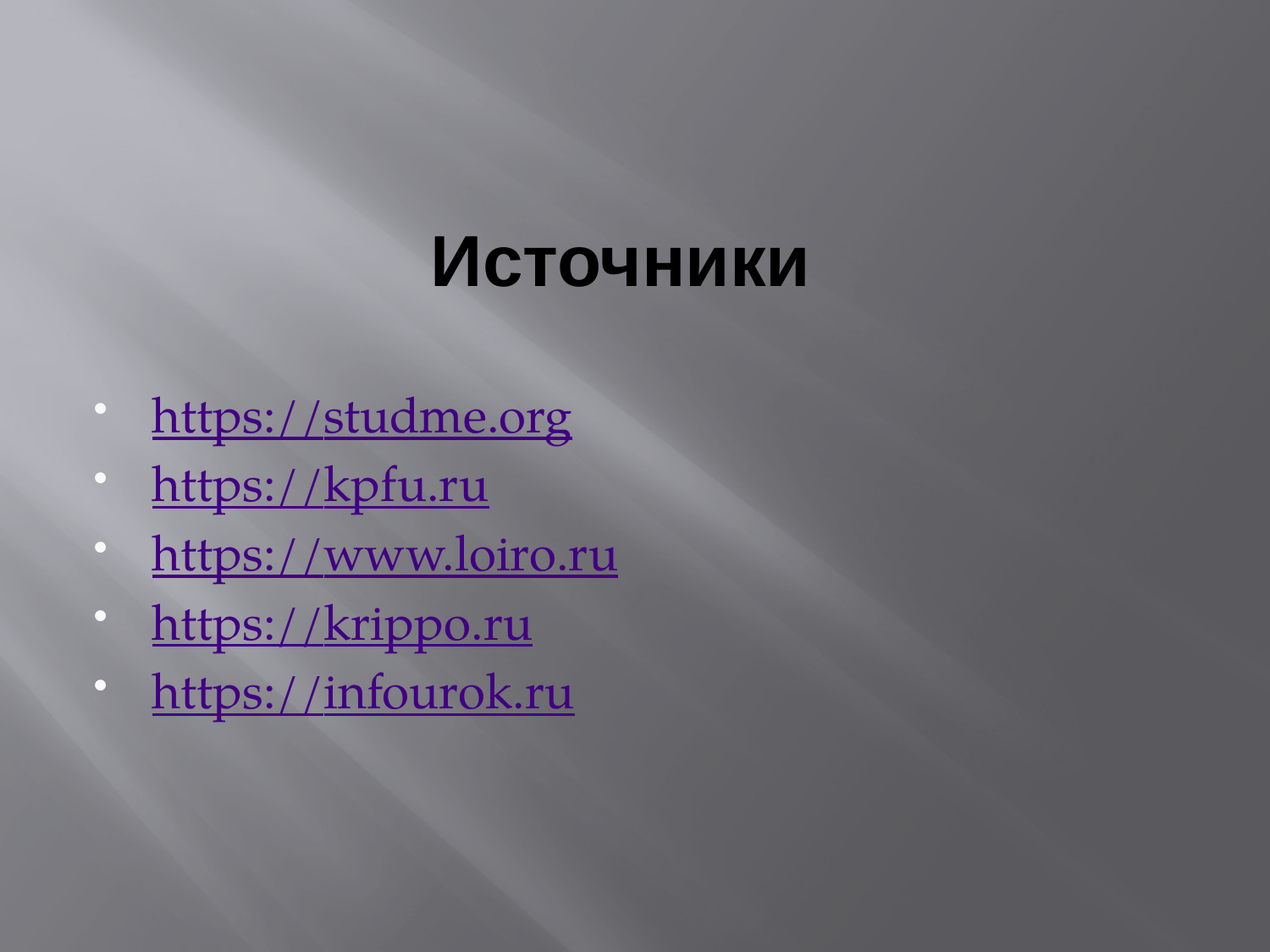

# Источники
https://studme.org
https://kpfu.ru
https://www.loiro.ru
https://krippo.ru
https://infourok.ru